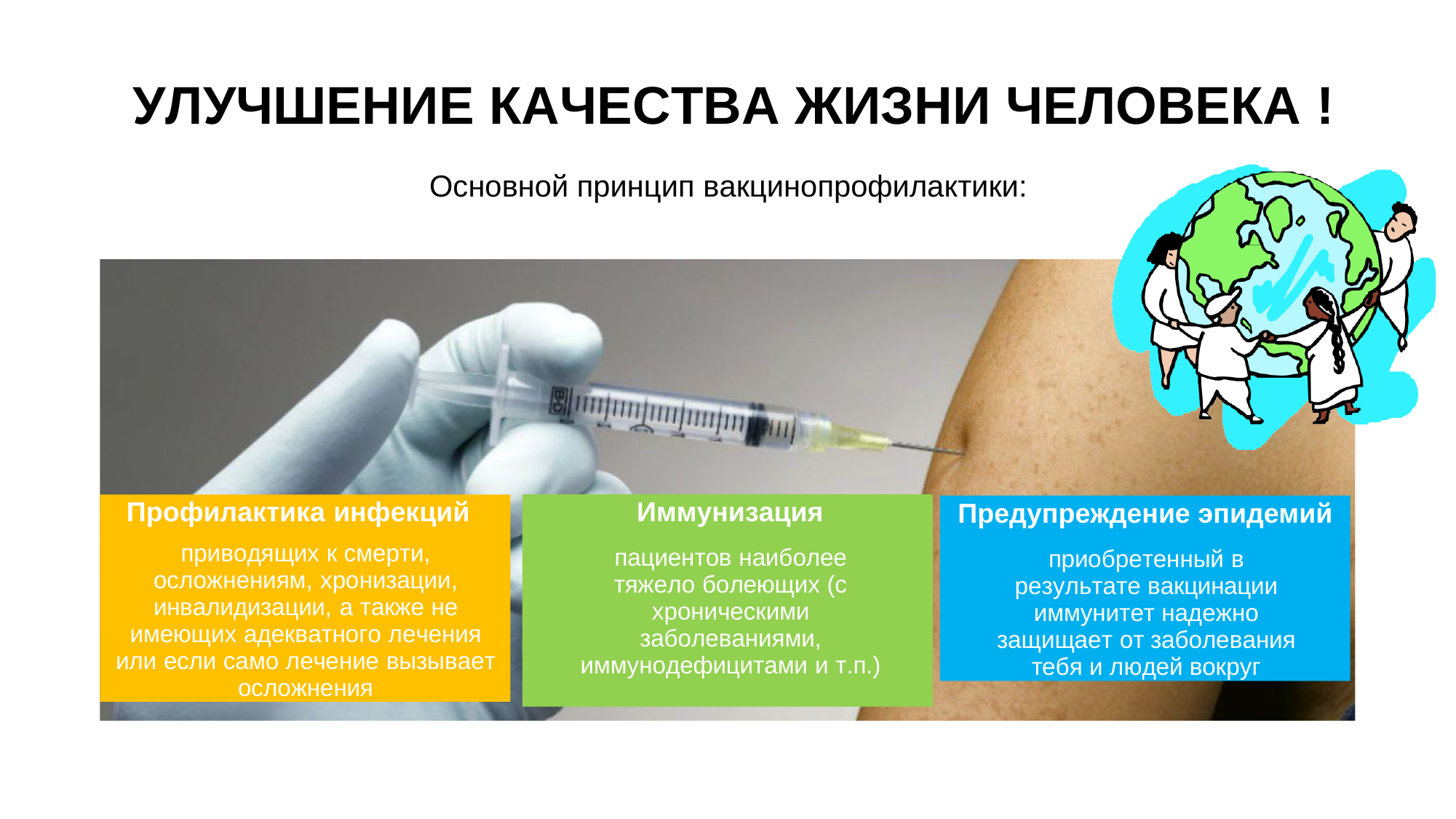

# УЛУЧШЕНИЕ КАЧЕСТВА ЖИЗНИ ЧЕЛОВЕКА !

Основной принцип вакцинопрофилактики:

Профилактика инфекций
приводящих к смерти, осложнениям, хронизации, инвалидизации, а также не имеющих адекватного лечения или если само лечение вызывает осложнения
Иммунизация
пациентов наиболее тяжело болеющих (с хроническими заболеваниями, иммунодефицитами и т.п.)
Предупреждение эпидемий
приобретенный в результате вакцинации иммунитет надежно защищает от заболевания тебя и людей вокруг